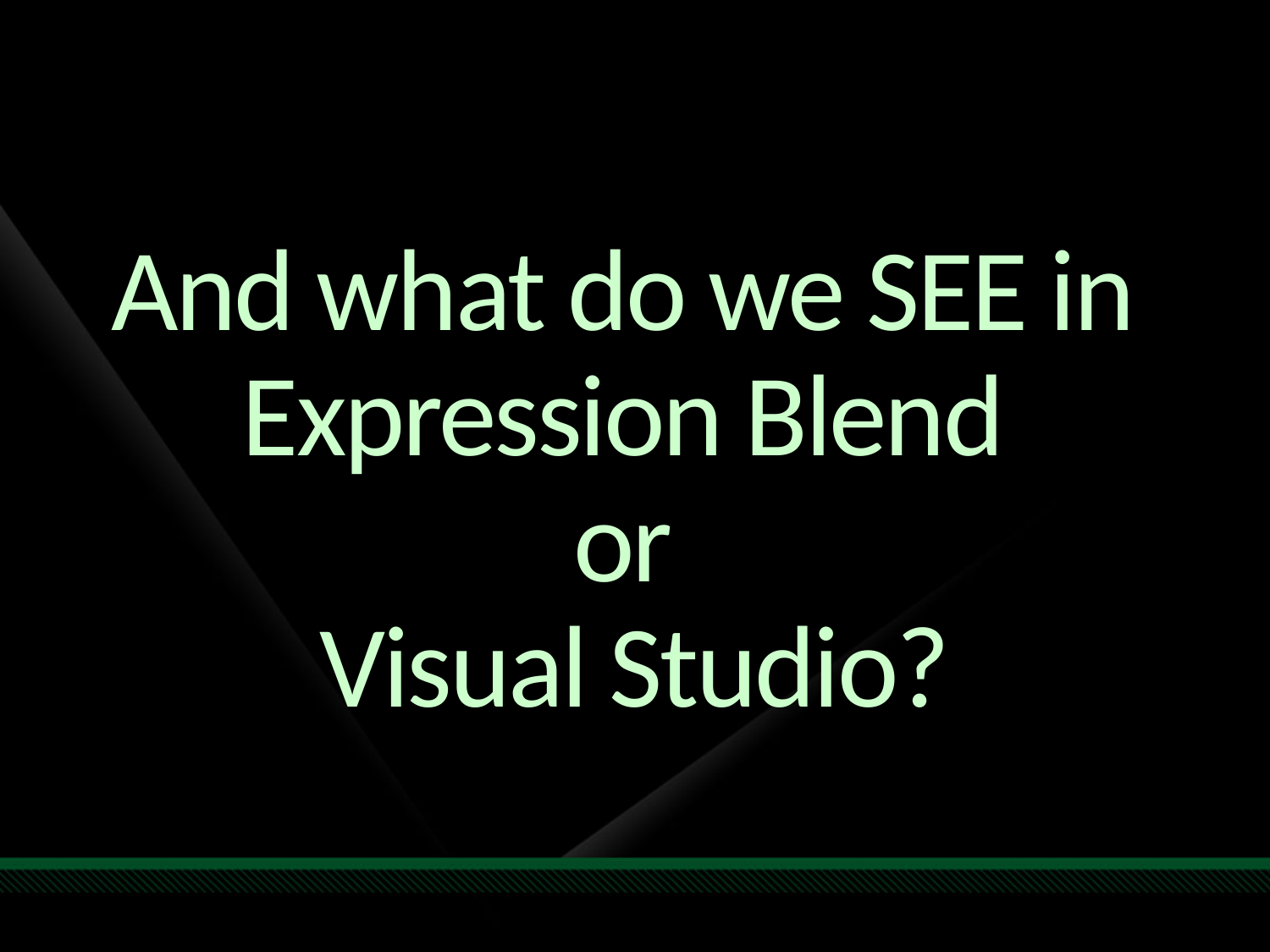

# And what do we SEE in Expression Blend or Visual Studio?